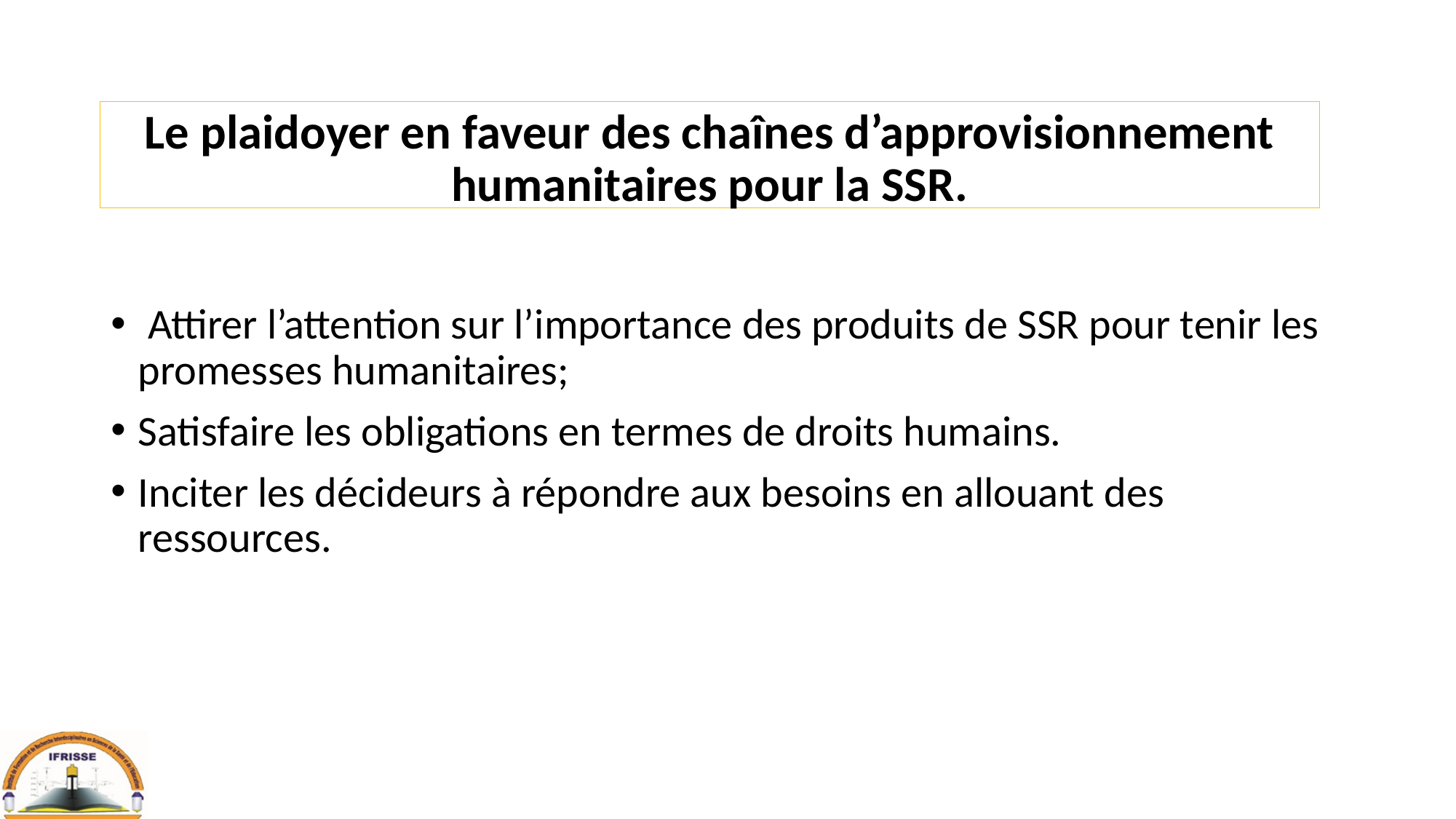

# Le plaidoyer en faveur des chaînes d’approvisionnement humanitaires pour la SSR.

 Attirer l’attention sur l’importance des produits de SSR pour tenir les promesses humanitaires;
Satisfaire les obligations en termes de droits humains.
Inciter les décideurs à répondre aux besoins en allouant des ressources.